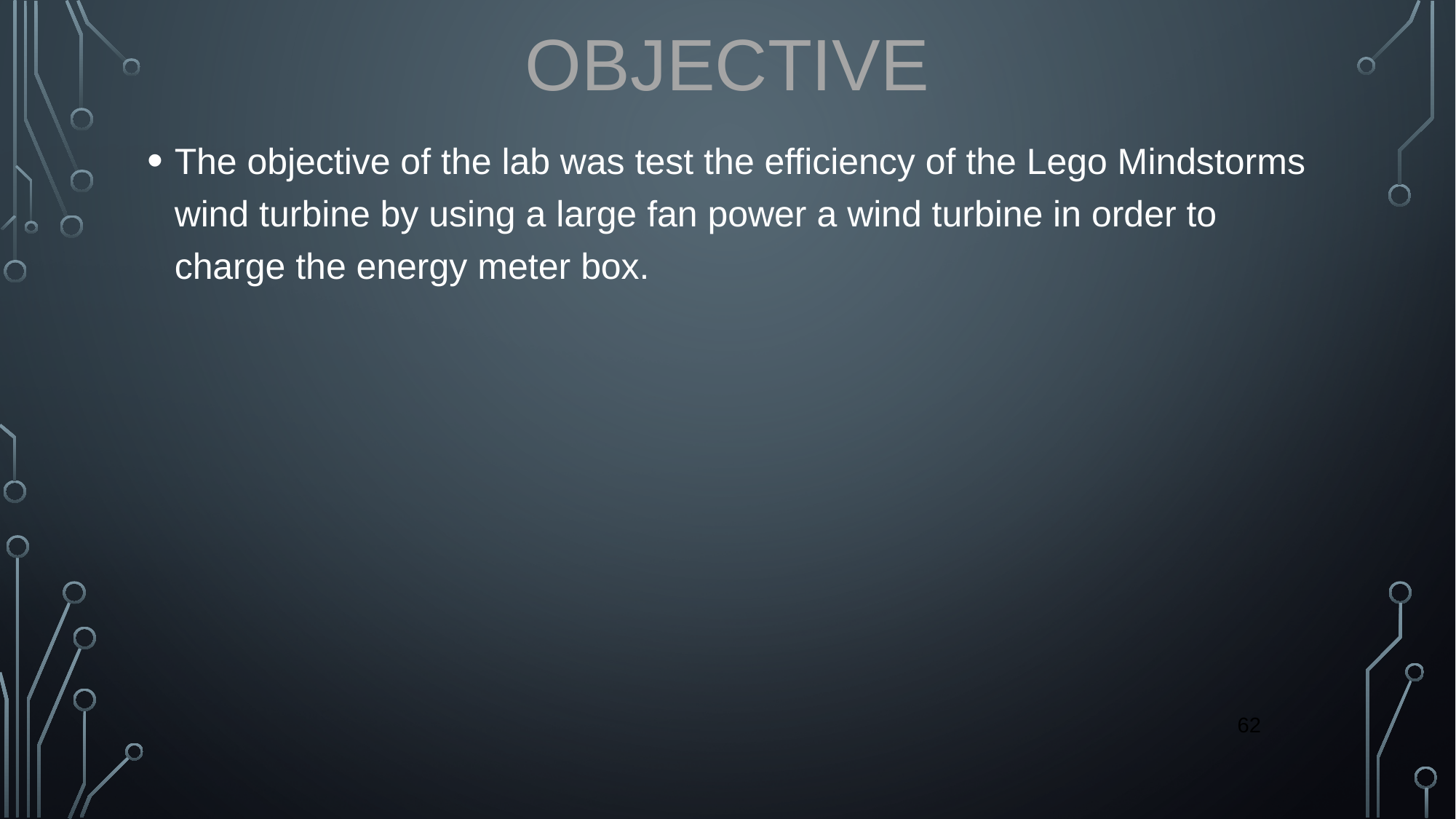

# OBJECTIVE
The objective of the lab was test the efficiency of the Lego Mindstorms wind turbine by using a large fan power a wind turbine in order to charge the energy meter box.
62